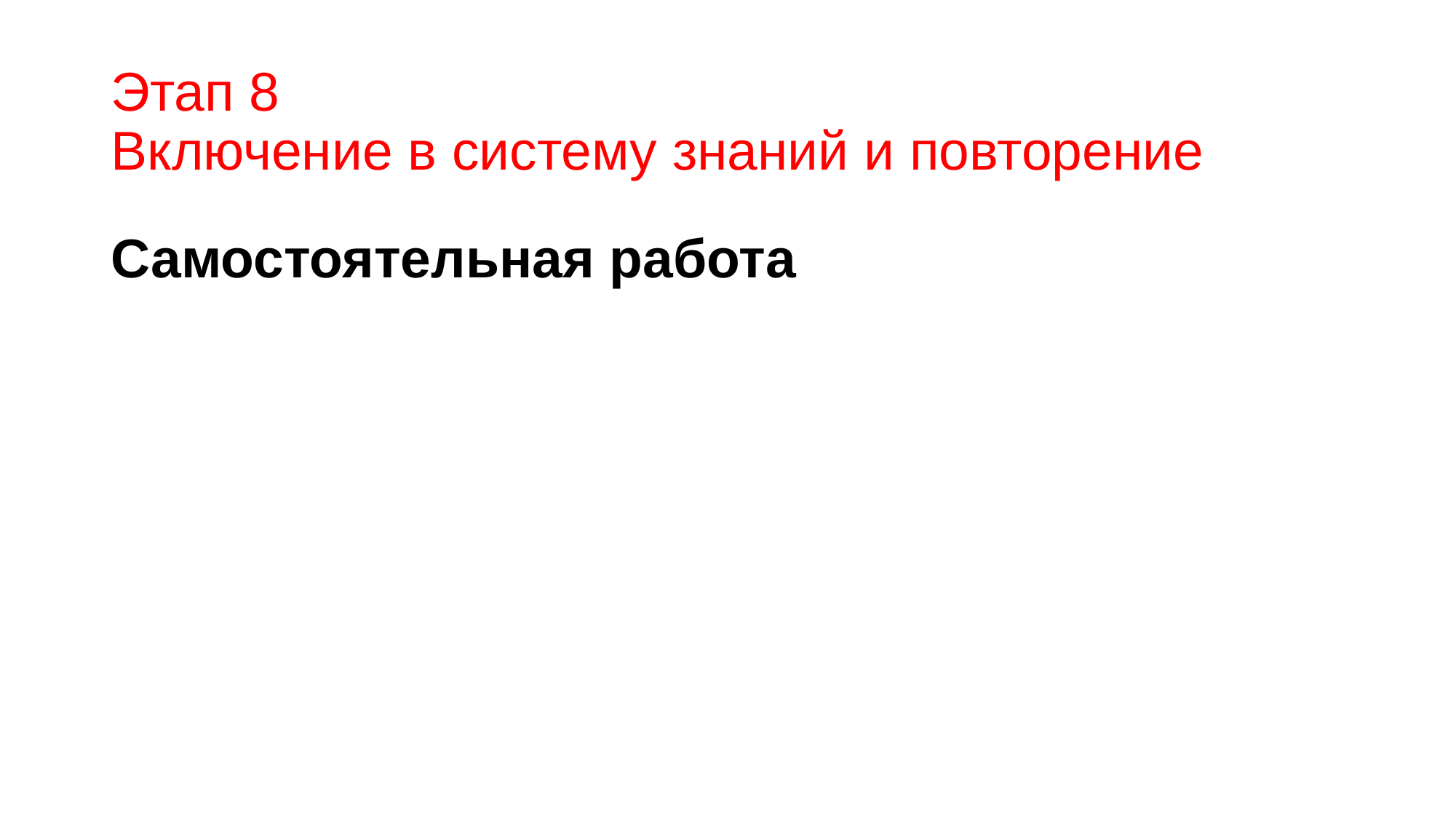

# Этап 8 Включение в систему знаний и повторение
Самостоятельная работа